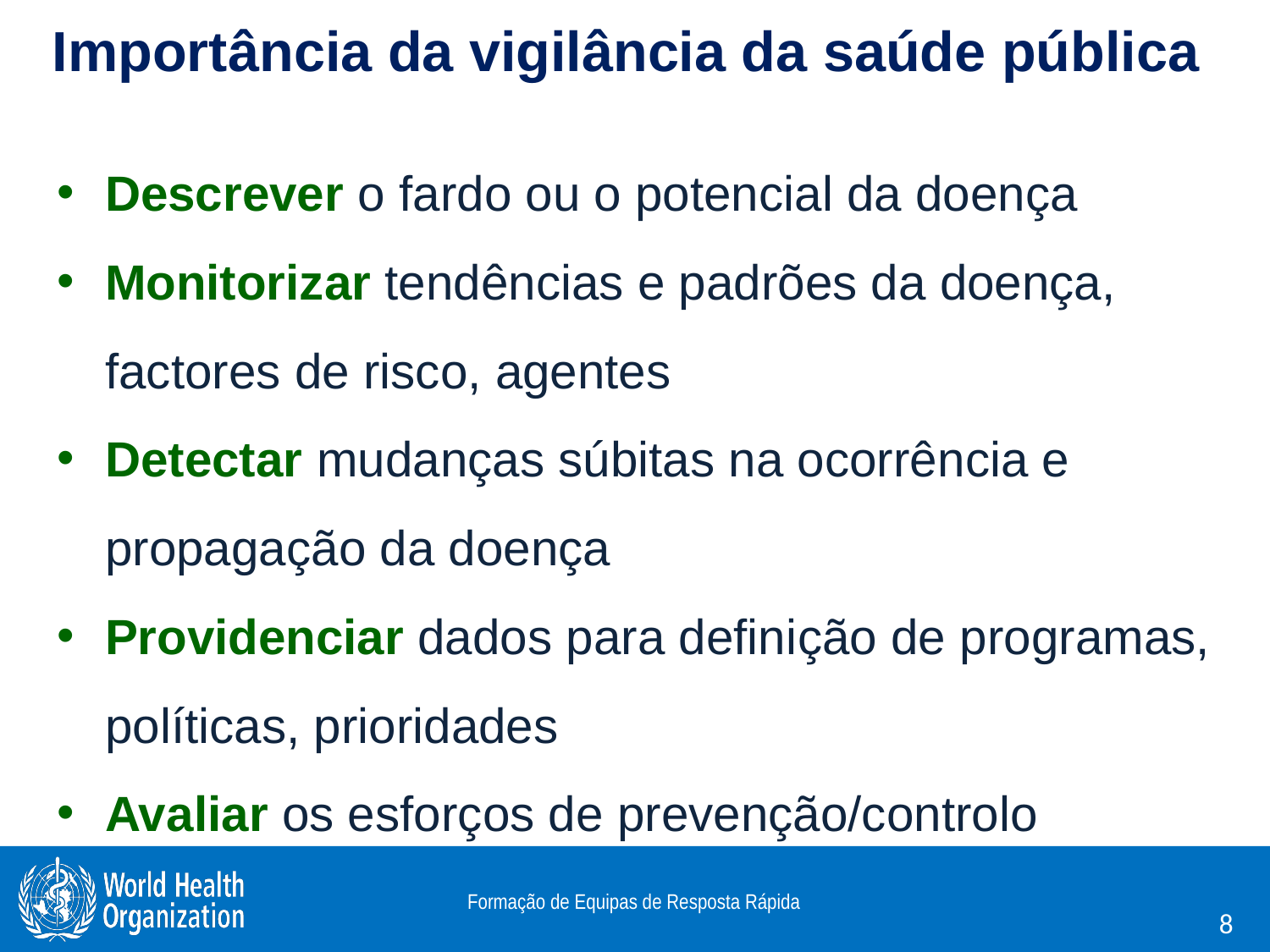

Importância da vigilância da saúde pública
Descrever o fardo ou o potencial da doença
Monitorizar tendências e padrões da doença, factores de risco, agentes
Detectar mudanças súbitas na ocorrência e propagação da doença
Providenciar dados para definição de programas, políticas, prioridades
Avaliar os esforços de prevenção/controlo